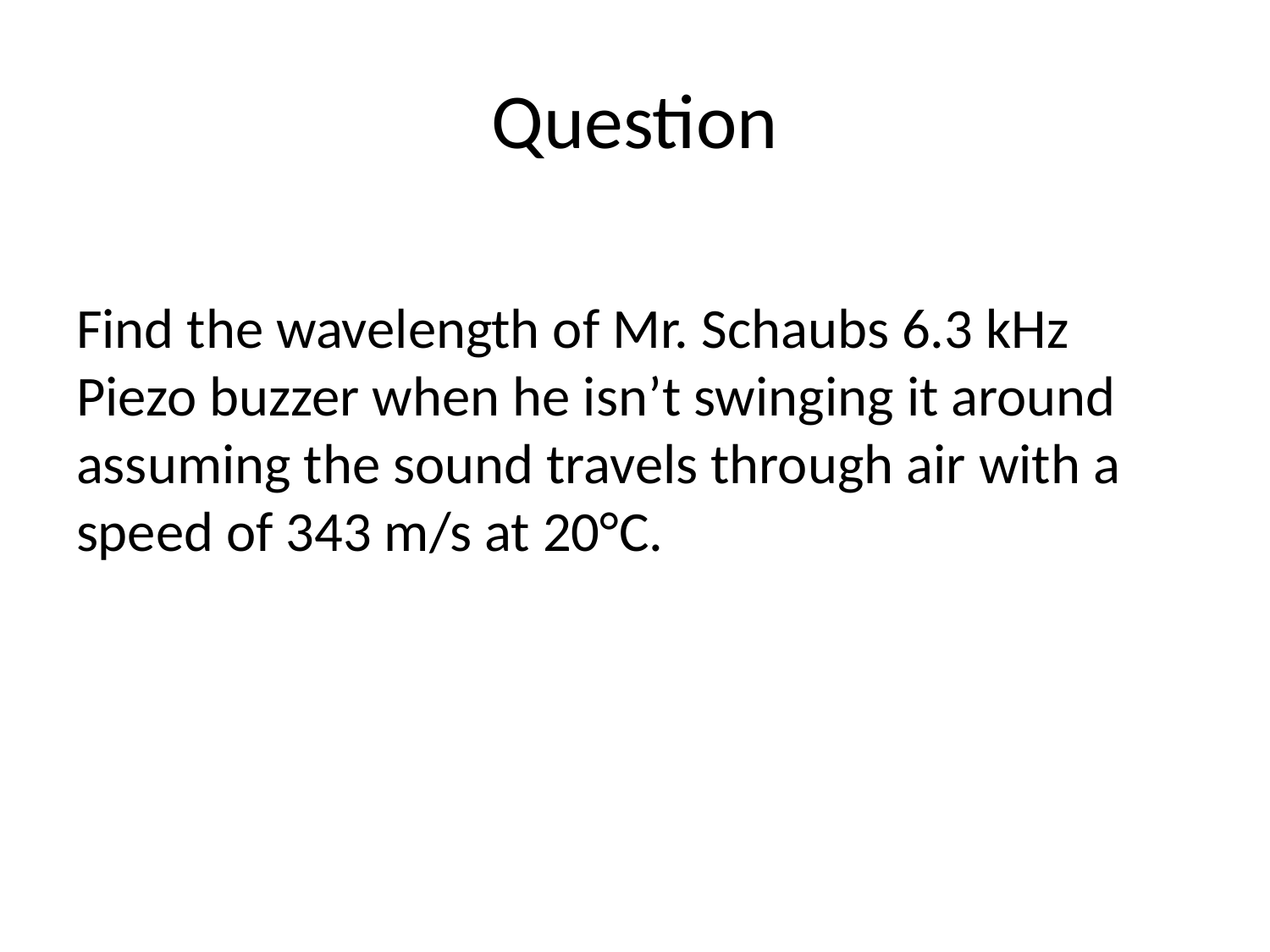

# Question
Find the wavelength of Mr. Schaubs 6.3 kHz Piezo buzzer when he isn’t swinging it around assuming the sound travels through air with a speed of 343 m/s at 20°C.